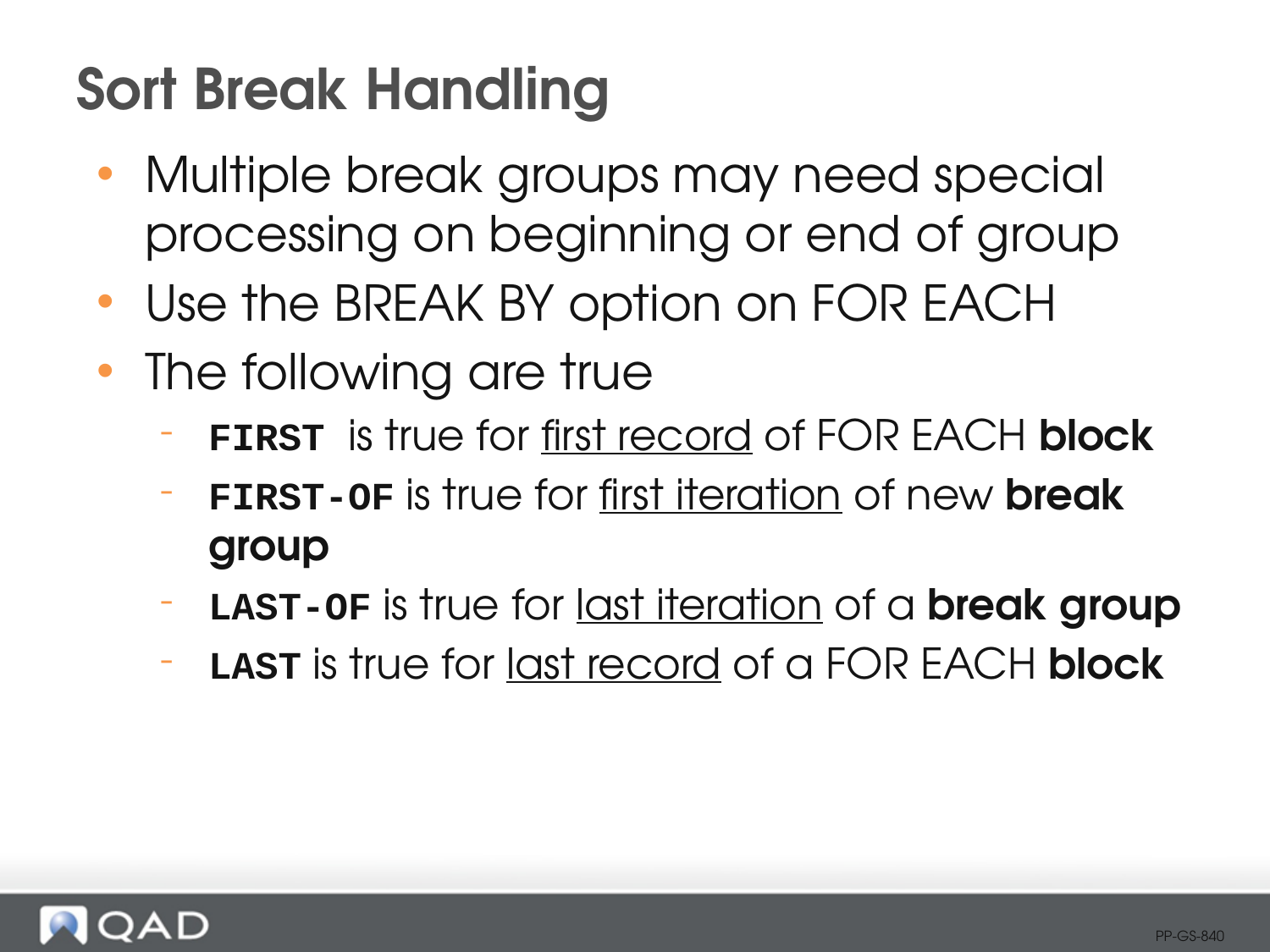

# Sort Break Handling
Multiple break groups may need special processing on beginning or end of group
Use the BREAK BY option on FOR EACH
The following are true
FIRST  is true for first record of FOR EACH block
FIRST-OF is true for first iteration of new break group
LAST-OF is true for last iteration of a break group
LAST is true for last record of a FOR EACH block

PP-GS-840